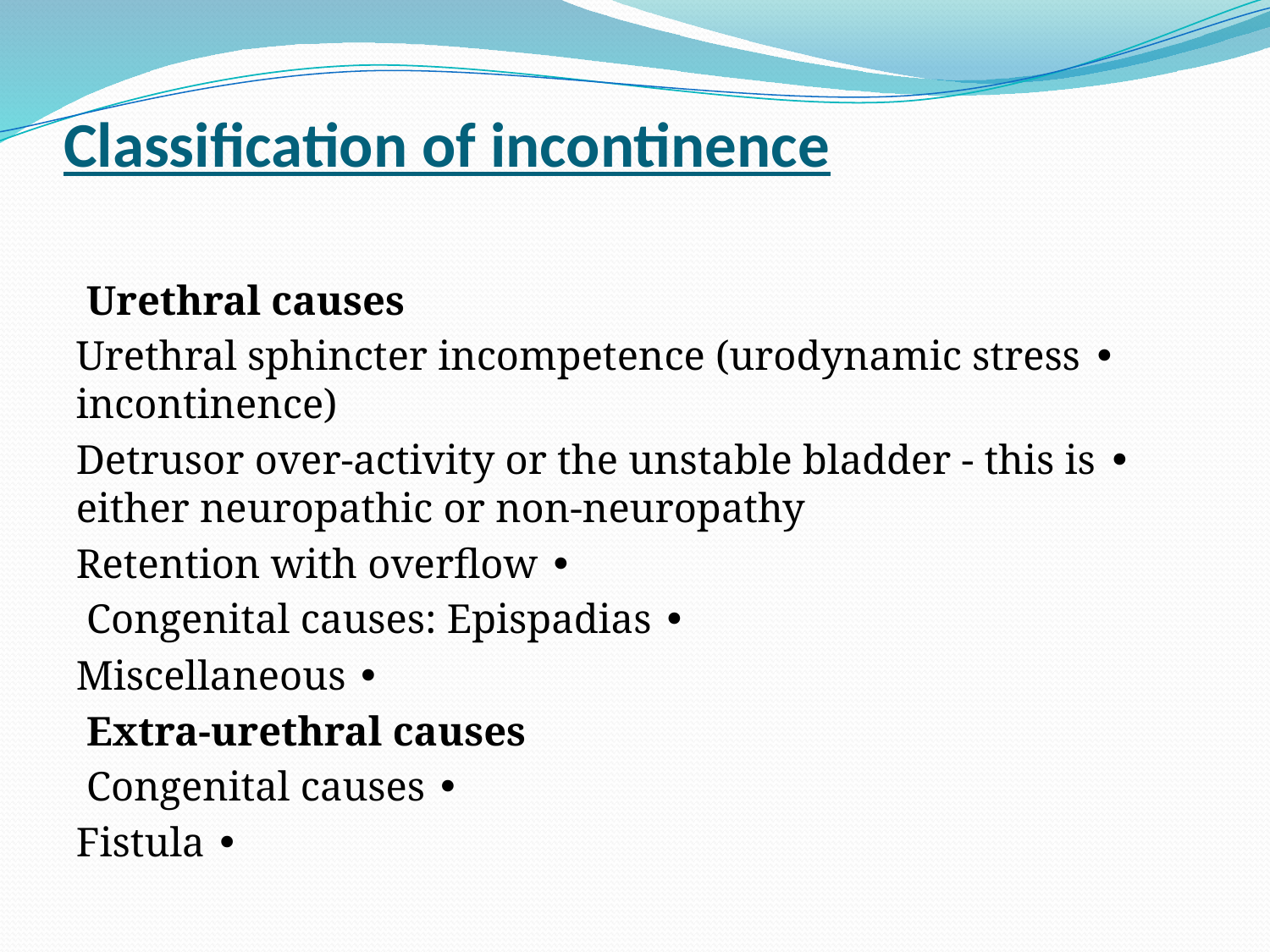

# Classification of incontinence
Urethral causes
• Urethral sphincter incompetence (urodynamic stress incontinence)
• Detrusor over-activity or the unstable bladder - this is either neuropathic or non-neuropathy
• Retention with overflow
• Congenital causes: Epispadias
• Miscellaneous
Extra-urethral causes
• Congenital causes
• Fistula